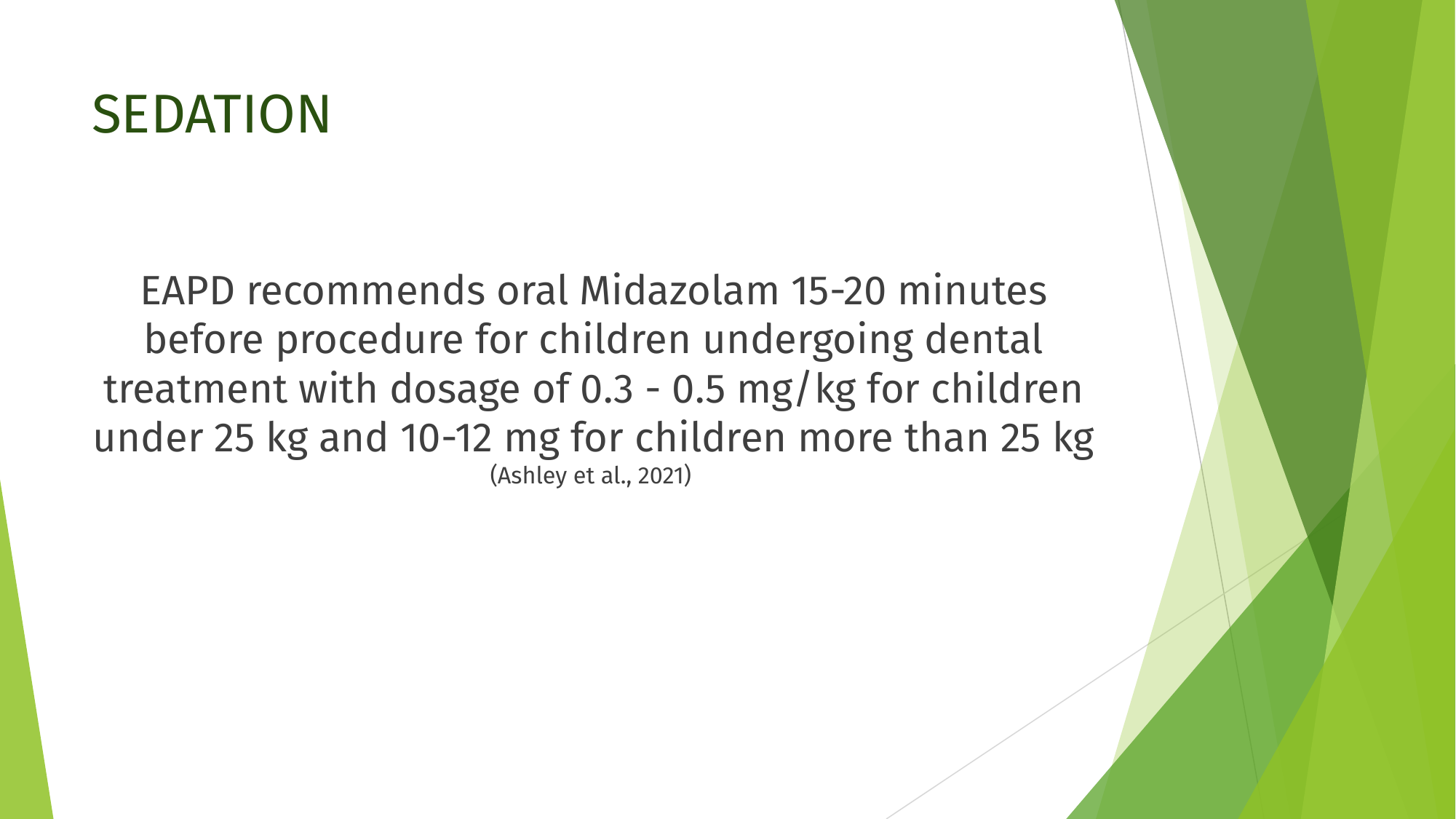

# SEDATION
EAPD recommends oral Midazolam 15-20 minutes before procedure for children undergoing dental treatment with dosage of 0.3 - 0.5 mg/kg for children under 25 kg and 10-12 mg for children more than 25 kg (Ashley et al., 2021)